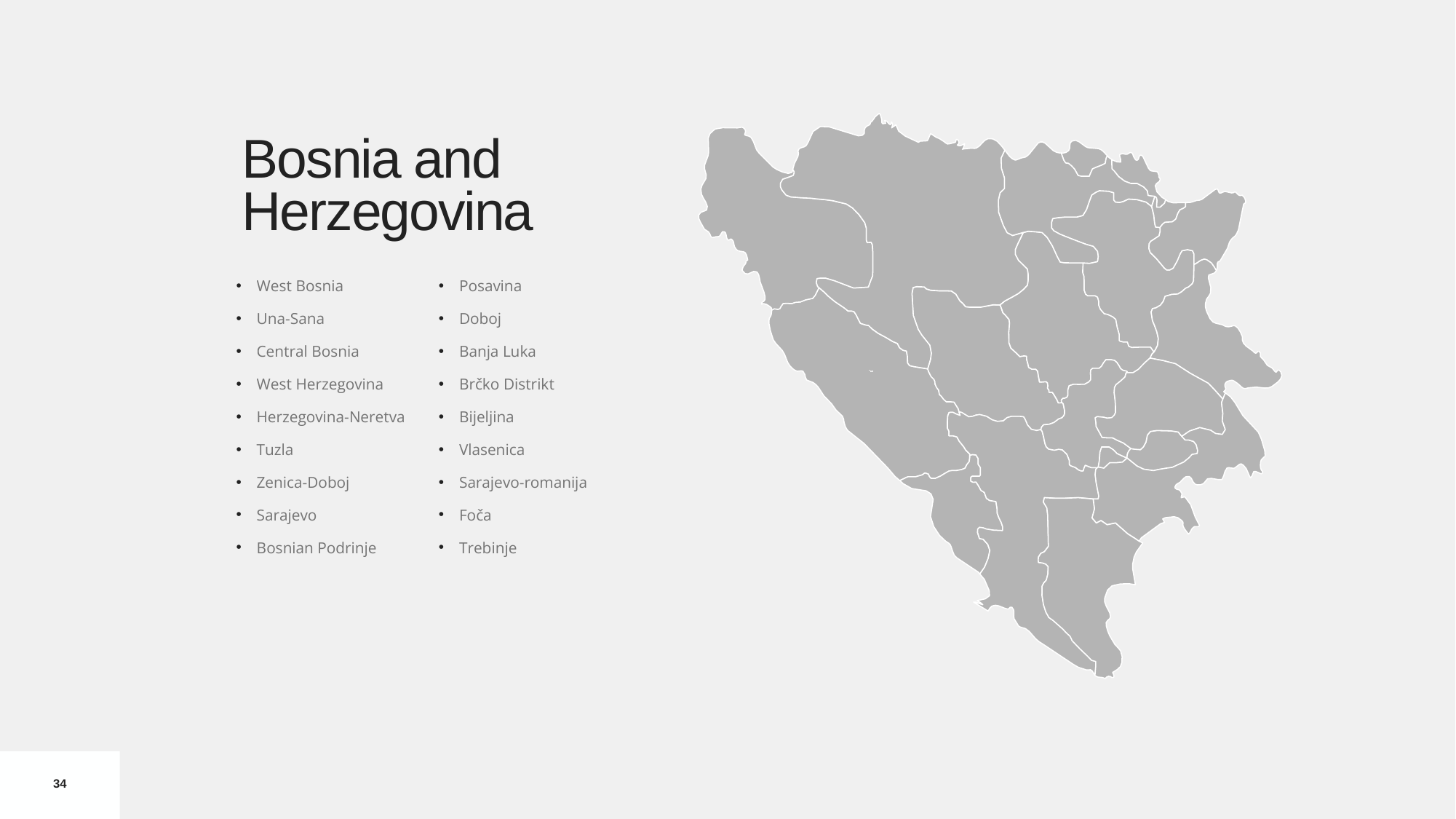

# Bosnia and Herzegovina

West Bosnia
Una-Sana
Central Bosnia
West Herzegovina
Herzegovina-Neretva
Tuzla
Zenica-Doboj
Sarajevo
Bosnian Podrinje
Posavina
Doboj
Banja Luka
Brčko Distrikt
Bijeljina
Vlasenica
Sarajevo-romanija
Foča
Trebinje